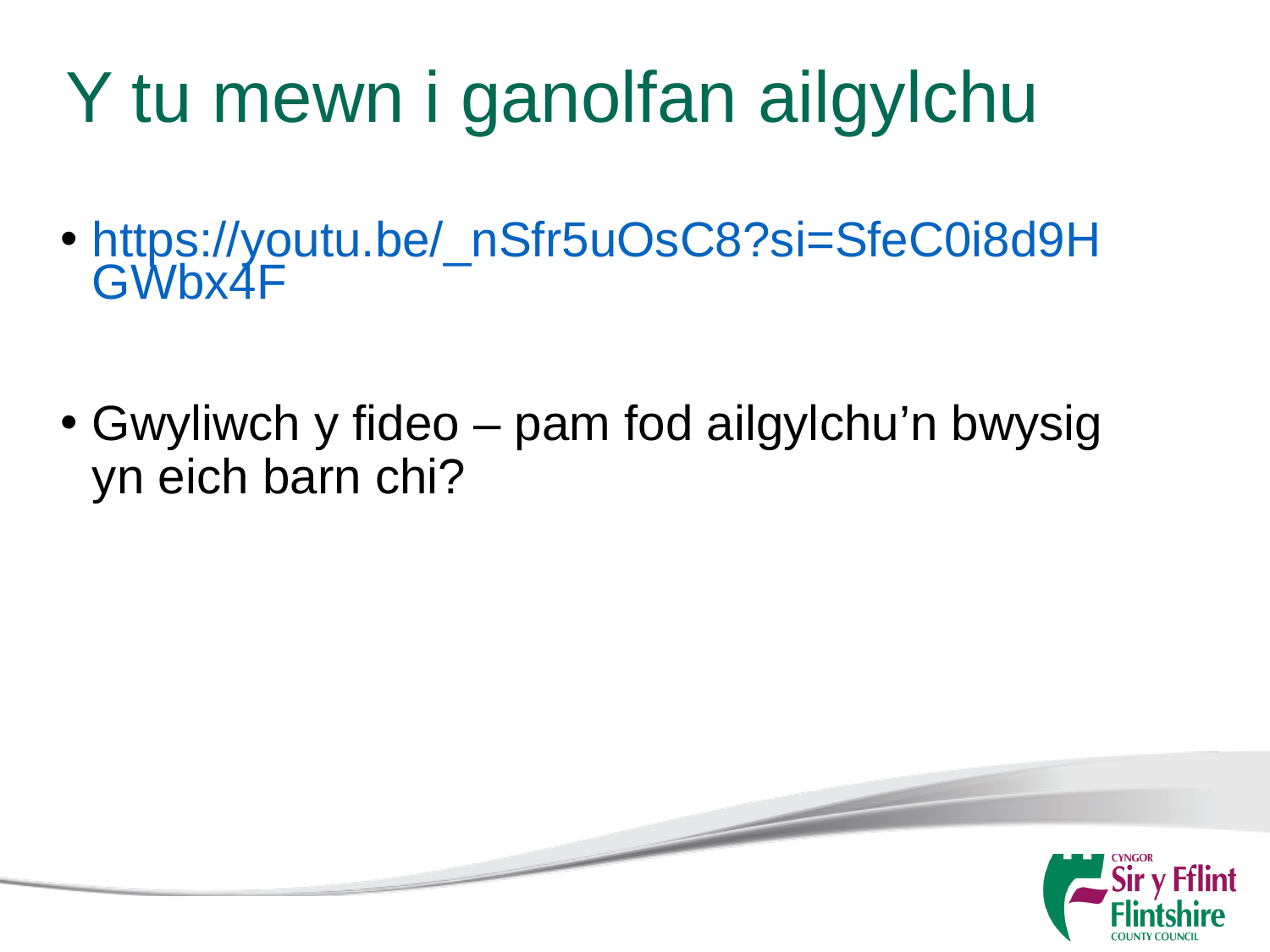

# Y tu mewn i ganolfan ailgylchu
https://youtu.be/_nSfr5uOsC8?si=SfeC0i8d9HGWbx4F

Gwyliwch y fideo – pam fod ailgylchu’n bwysig yn eich barn chi?